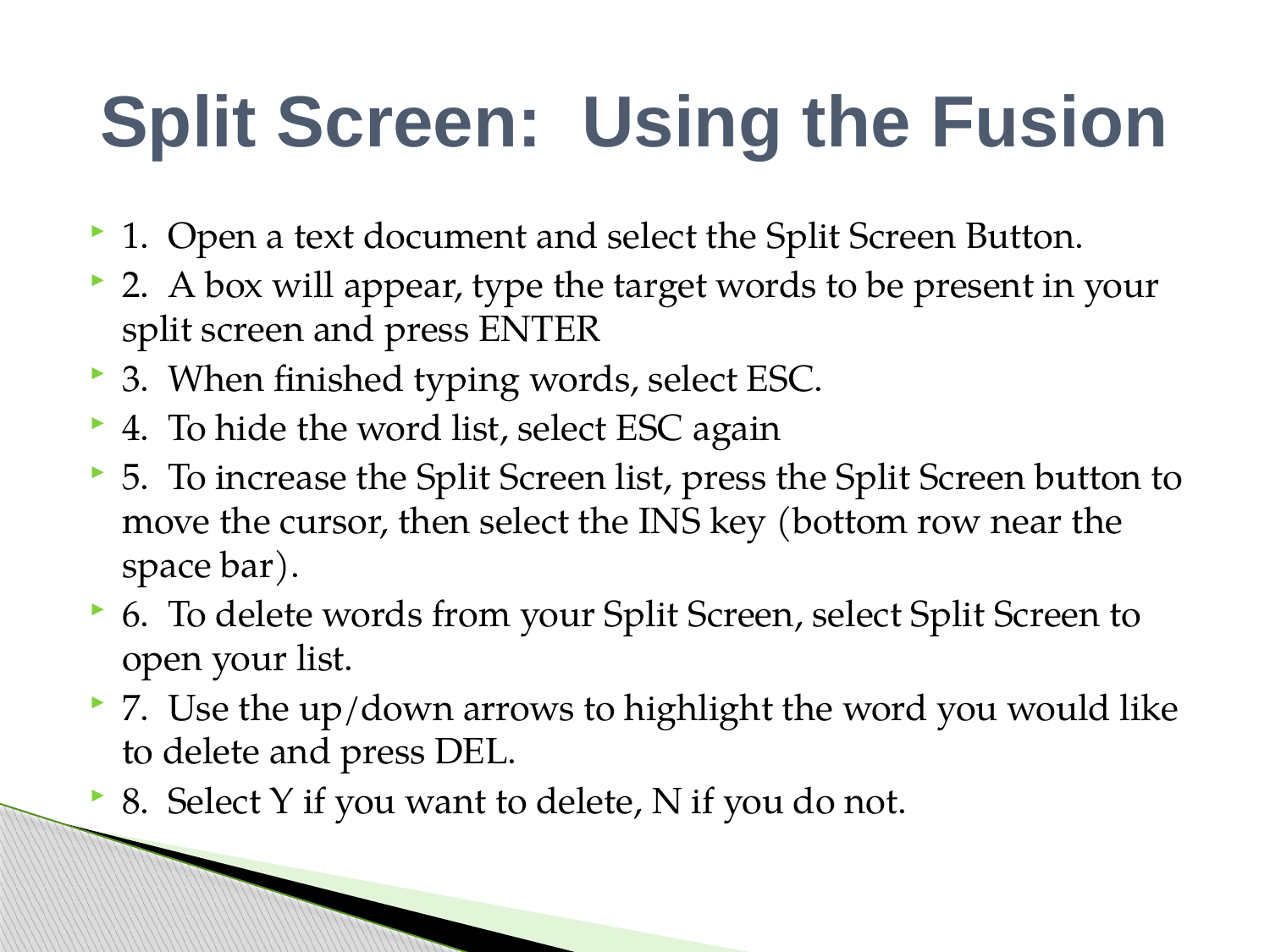

# Split Screen:  Using the Fusion
1.  Open a text document and select the Split Screen Button.
2.  A box will appear, type the target words to be present in your split screen and press ENTER
3.  When finished typing words, select ESC.
4.  To hide the word list, select ESC again
5.  To increase the Split Screen list, press the Split Screen button to move the cursor, then select the INS key (bottom row near the space bar).
6.  To delete words from your Split Screen, select Split Screen to open your list.
7.  Use the up/down arrows to highlight the word you would like to delete and press DEL.
8.  Select Y if you want to delete, N if you do not.